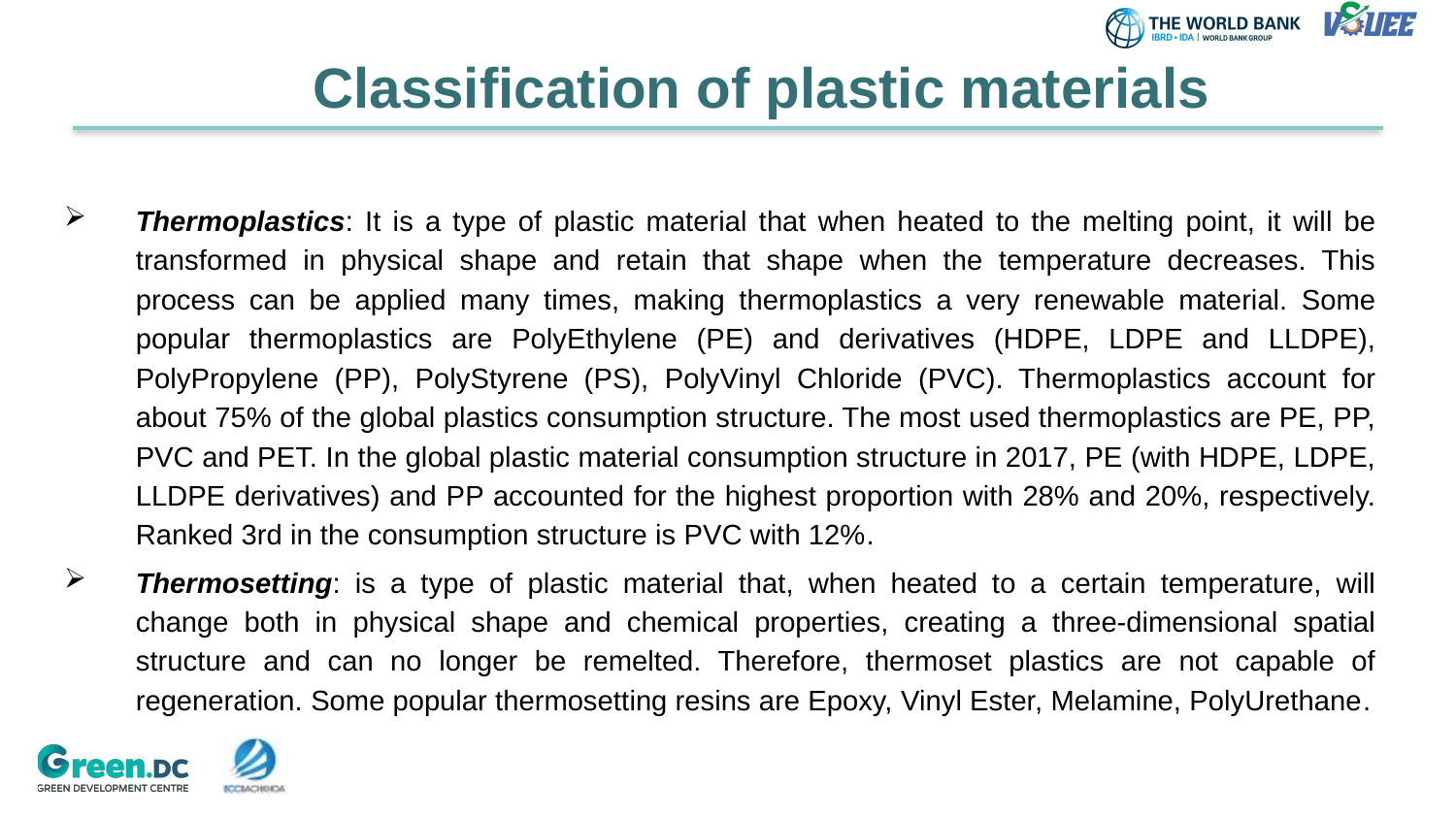

# Classification of plastic materials
Thermoplastics: It is a type of plastic material that when heated to the melting point, it will be transformed in physical shape and retain that shape when the temperature decreases. This process can be applied many times, making thermoplastics a very renewable material. Some popular thermoplastics are PolyEthylene (PE) and derivatives (HDPE, LDPE and LLDPE), PolyPropylene (PP), PolyStyrene (PS), PolyVinyl Chloride (PVC). Thermoplastics account for about 75% of the global plastics consumption structure. The most used thermoplastics are PE, PP, PVC and PET. In the global plastic material consumption structure in 2017, PE (with HDPE, LDPE, LLDPE derivatives) and PP accounted for the highest proportion with 28% and 20%, respectively. Ranked 3rd in the consumption structure is PVC with 12%.
Thermosetting: is a type of plastic material that, when heated to a certain temperature, will change both in physical shape and chemical properties, creating a three-dimensional spatial structure and can no longer be remelted. Therefore, thermoset plastics are not capable of regeneration. Some popular thermosetting resins are Epoxy, Vinyl Ester, Melamine, PolyUrethane.